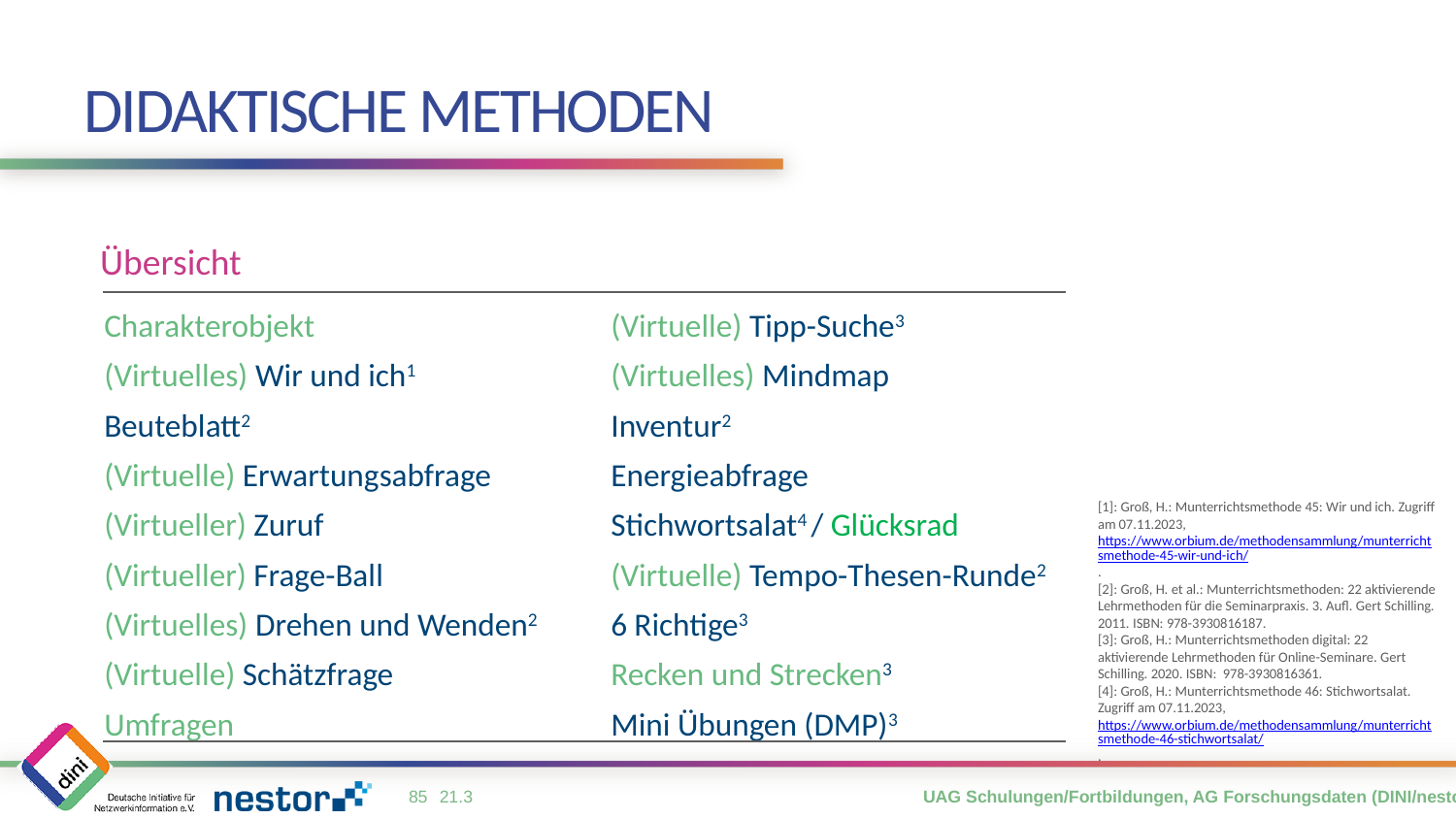

# Didaktische Methoden
Übersicht
| Charakterobjekt | (Virtuelle) Tipp-Suche3 |
| --- | --- |
| (Virtuelles) Wir und ich1 | (Virtuelles) Mindmap |
| Beuteblatt2 | Inventur2 |
| (Virtuelle) Erwartungsabfrage | Energieabfrage |
| (Virtueller) Zuruf | Stichwortsalat4 / Glücksrad |
| (Virtueller) Frage-Ball | (Virtuelle) Tempo-Thesen-Runde2 |
| (Virtuelles) Drehen und Wenden2 | 6 Richtige3 |
| (Virtuelle) Schätzfrage | Recken und Strecken3 |
| Umfragen | Mini Übungen (DMP)3 |
[1]: Groß, H.: Munterrichtsmethode 45: Wir und ich. Zugriff am 07.11.2023, https://www.orbium.de/methodensammlung/munterrichtsmethode-45-wir-und-ich/.
[2]: Groß, H. et al.: Munterrichtsmethoden: 22 aktivierende Lehrmethoden für die Seminarpraxis. 3. Aufl. Gert Schilling. 2011. ISBN: 978-3930816187.
[3]: Groß, H.: Munterrichtsmethoden digital: 22 aktivierende Lehrmethoden für Online-Seminare. Gert Schilling. 2020. ISBN:  978-3930816361.
[4]: Groß, H.: Munterrichtsmethode 46: Stichwortsalat. Zugriff am 07.11.2023, https://www.orbium.de/methodensammlung/munterrichtsmethode-46-stichwortsalat/.
85
21.3